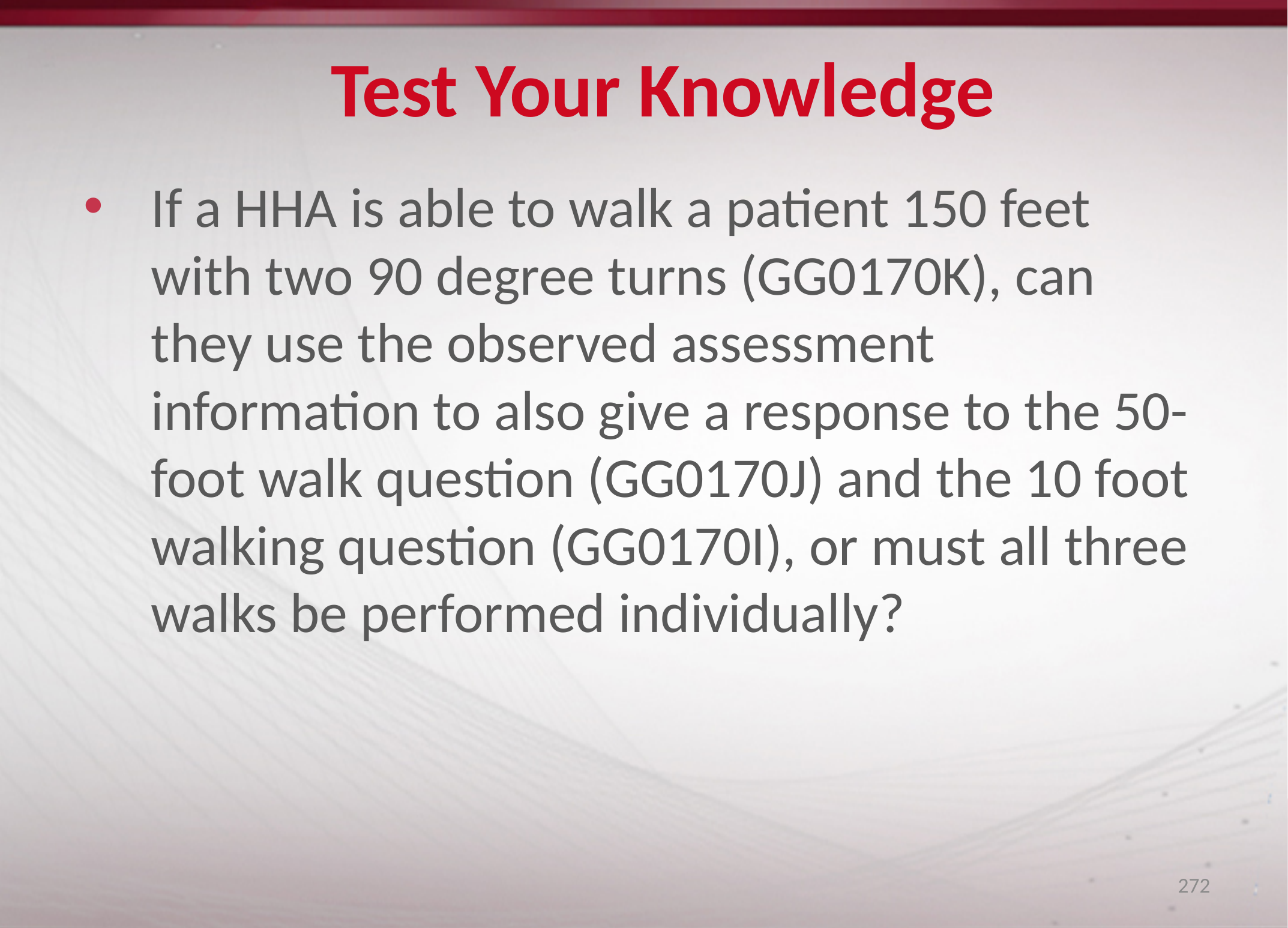

# Test Your Knowledge
If a HHA is able to walk a patient 150 feet with two 90 degree turns (GG0170K), can they use the observed assessment information to also give a response to the 50-foot walk question (GG0170J) and the 10 foot walking question (GG0170I), or must all three walks be performed individually?
272